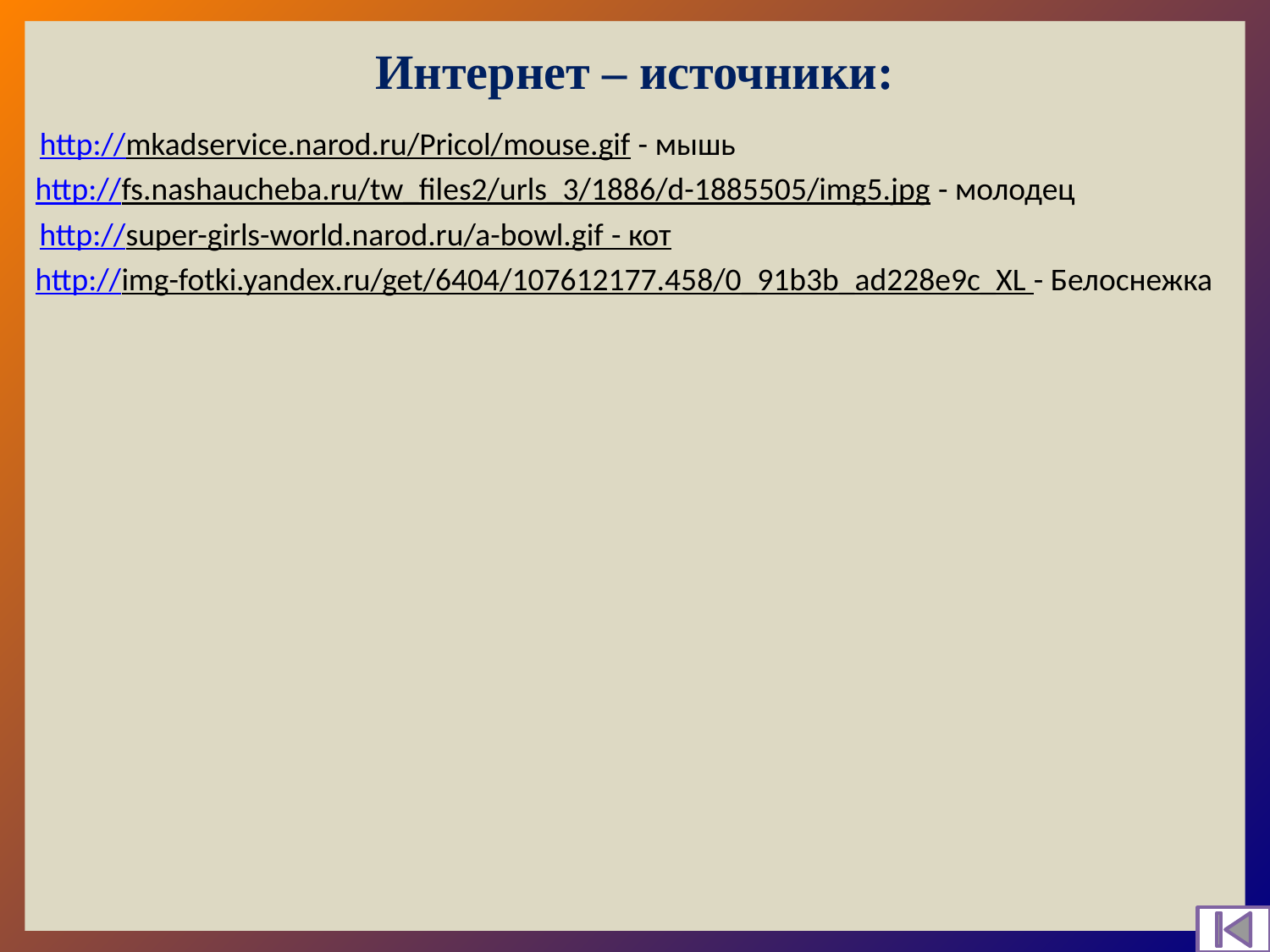

Интернет – источники:
http://mkadservice.narod.ru/Pricol/mouse.gif - мышь
http://fs.nashaucheba.ru/tw_files2/urls_3/1886/d-1885505/img5.jpg - молодец
http://super-girls-world.narod.ru/a-bowl.gif - кот
http://img-fotki.yandex.ru/get/6404/107612177.458/0_91b3b_ad228e9c_XL - Белоснежка